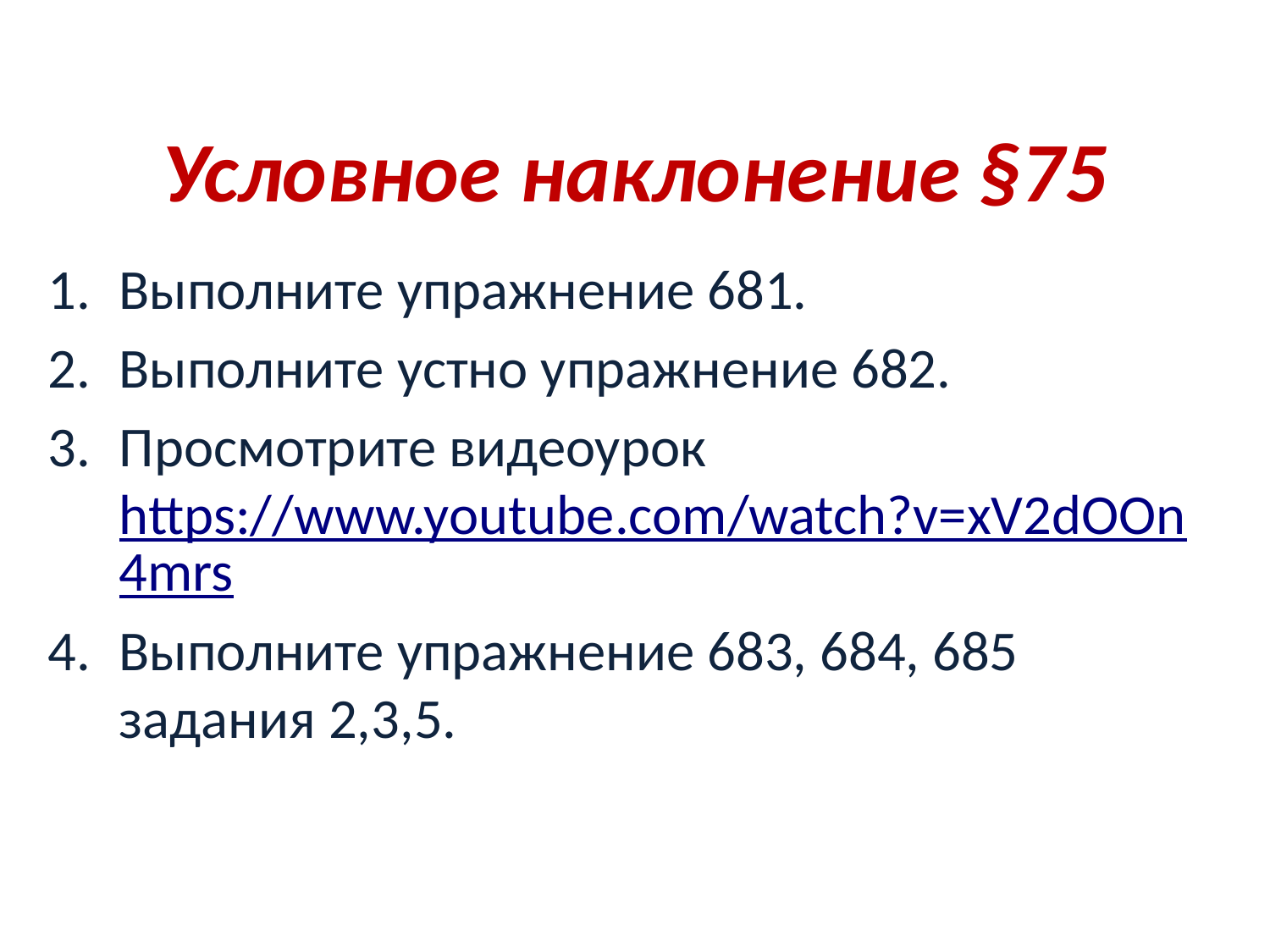

# Условное наклонение §75
Выполните упражнение 681.
Выполните устно упражнение 682.
Просмотрите видеоурок https://www.youtube.com/watch?v=xV2dOOn4mrs
Выполните упражнение 683, 684, 685 задания 2,3,5.